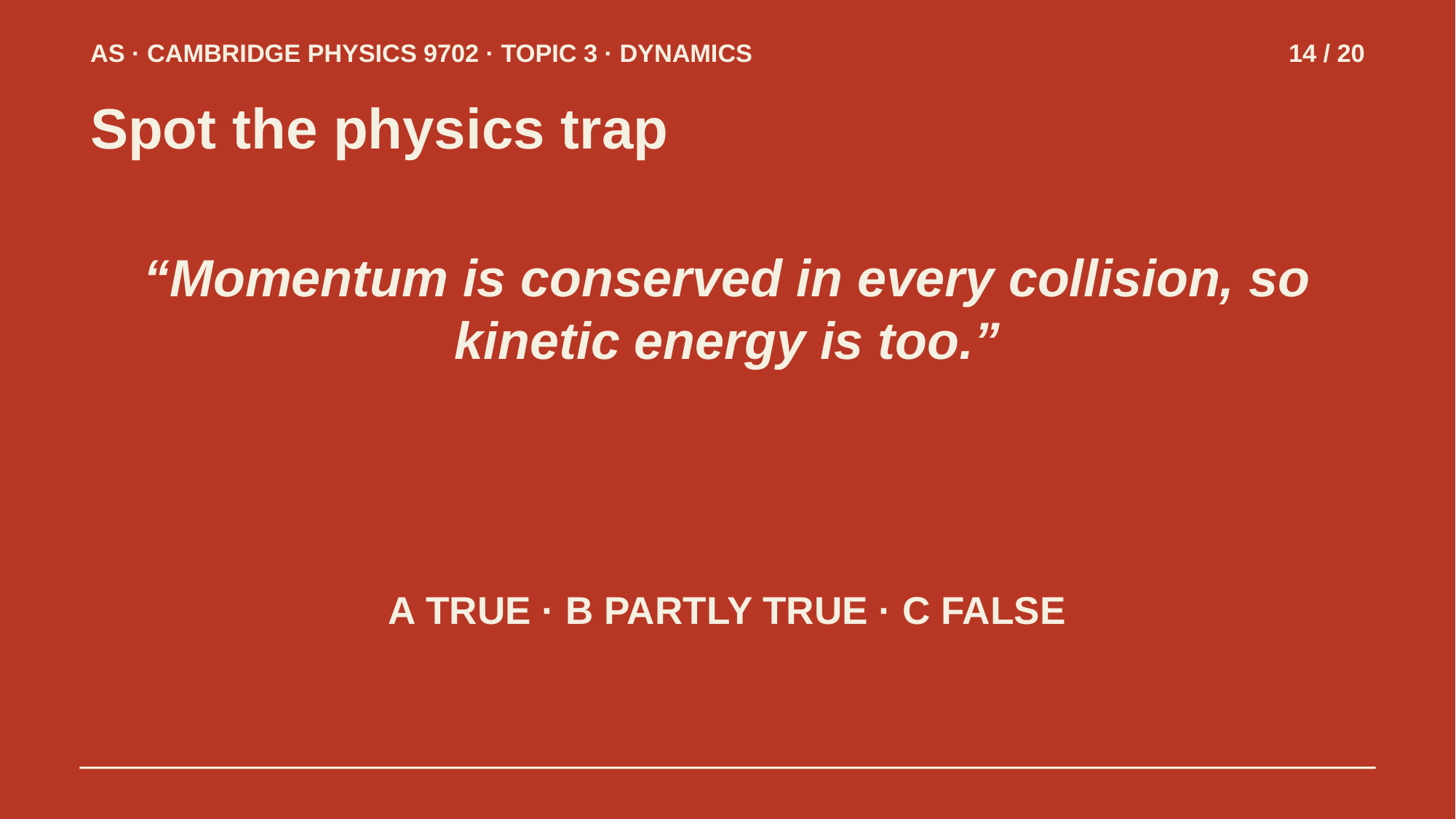

AS · CAMBRIDGE PHYSICS 9702 · TOPIC 3 · DYNAMICS
14 / 20
Spot the physics trap
“Momentum is conserved in every collision, so kinetic energy is too.”
A TRUE · B PARTLY TRUE · C FALSE